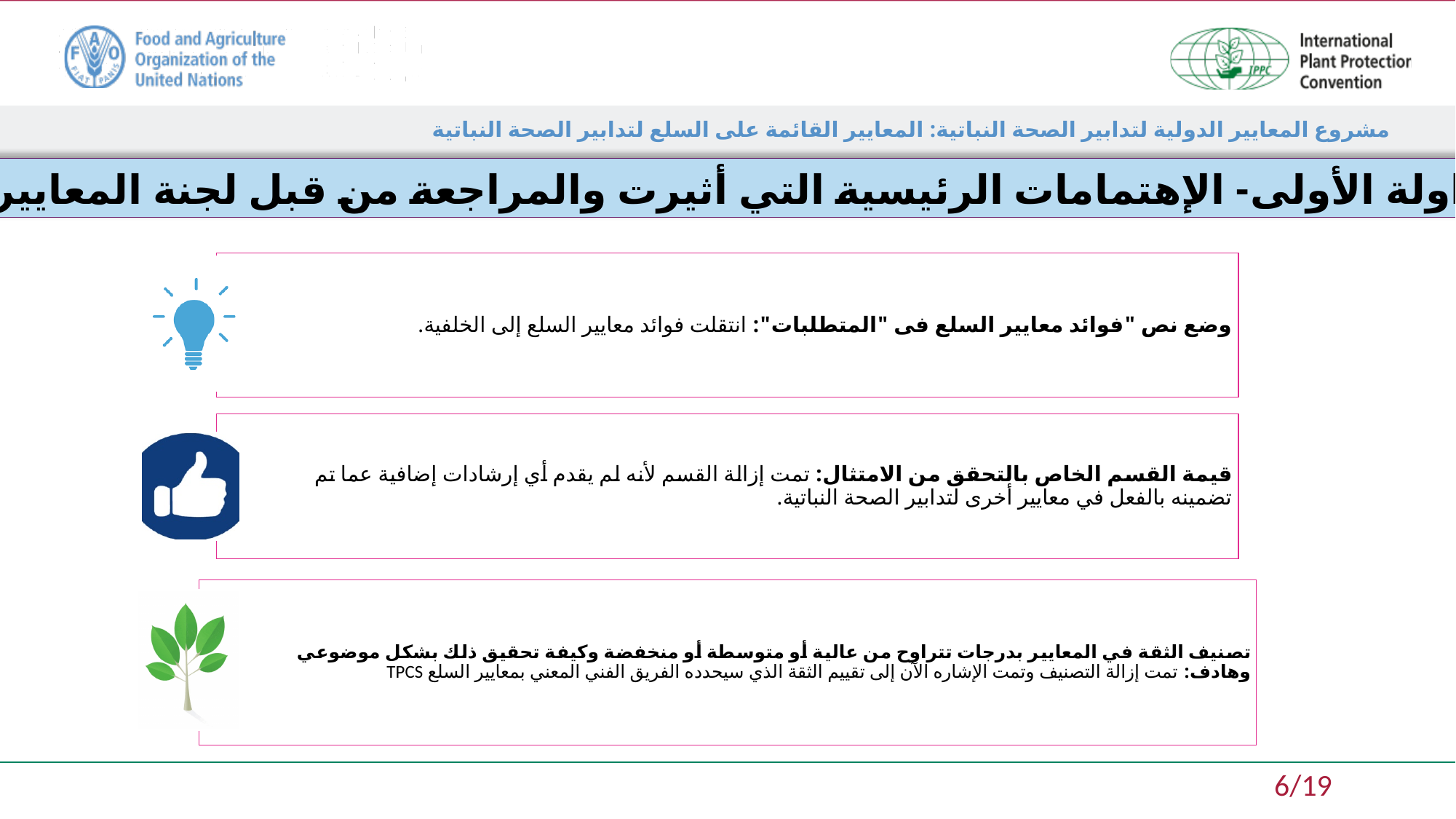

المداولة الأولى- الإهتمامات الرئيسية التي أثيرت والمراجعة من قبل لجنة المعايير (تابع..)
وضع نص "فوائد معايير السلع فى "المتطلبات": انتقلت فوائد معايير السلع إلى الخلفية.
قيمة القسم الخاص بالتحقق من الامتثال: تمت إزالة القسم لأنه لم يقدم أي إرشادات إضافية عما تم تضمينه بالفعل في معايير أخرى لتدابير الصحة النباتية.
تصنيف الثقة في المعايير بدرجات تتراوح من عالية أو متوسطة أو منخفضة وكيفة تحقيق ذلك بشكل موضوعي وهادف: تمت إزالة التصنيف وتمت الإشاره الآن إلى تقييم الثقة الذي سيحدده الفريق الفني المعني بمعايير السلع TPCS